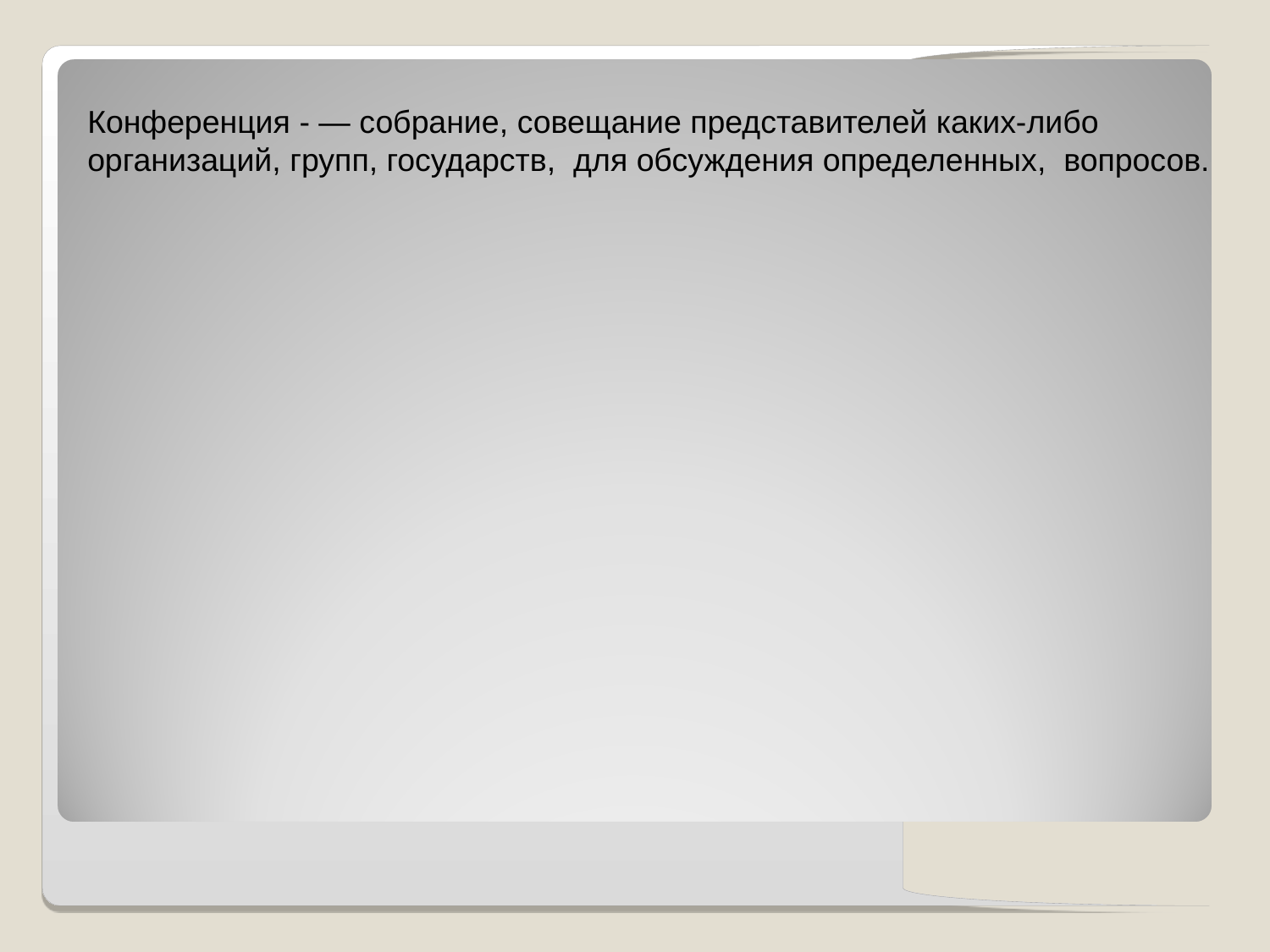

Конференция - — собрание, совещание представителей каких-либо организаций, групп, государств,  для обсуждения определенных,  вопросов.